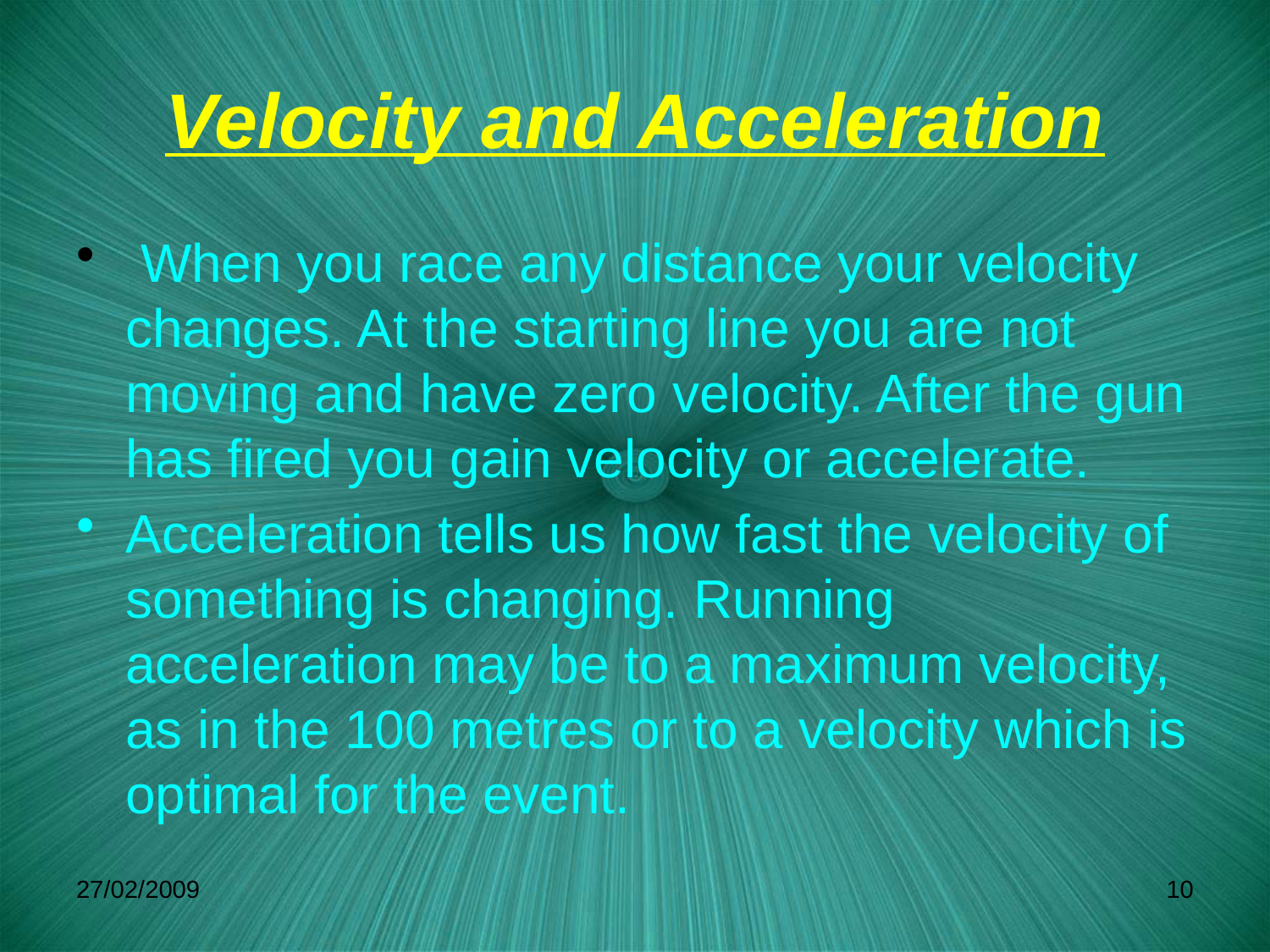

# Velocity and Acceleration
 When you race any distance your velocity changes. At the starting line you are not moving and have zero velocity. After the gun has fired you gain velocity or accelerate.
Acceleration tells us how fast the velocity of something is changing. Running acceleration may be to a maximum velocity, as in the 100 metres or to a velocity which is optimal for the event.
27/02/2009
10